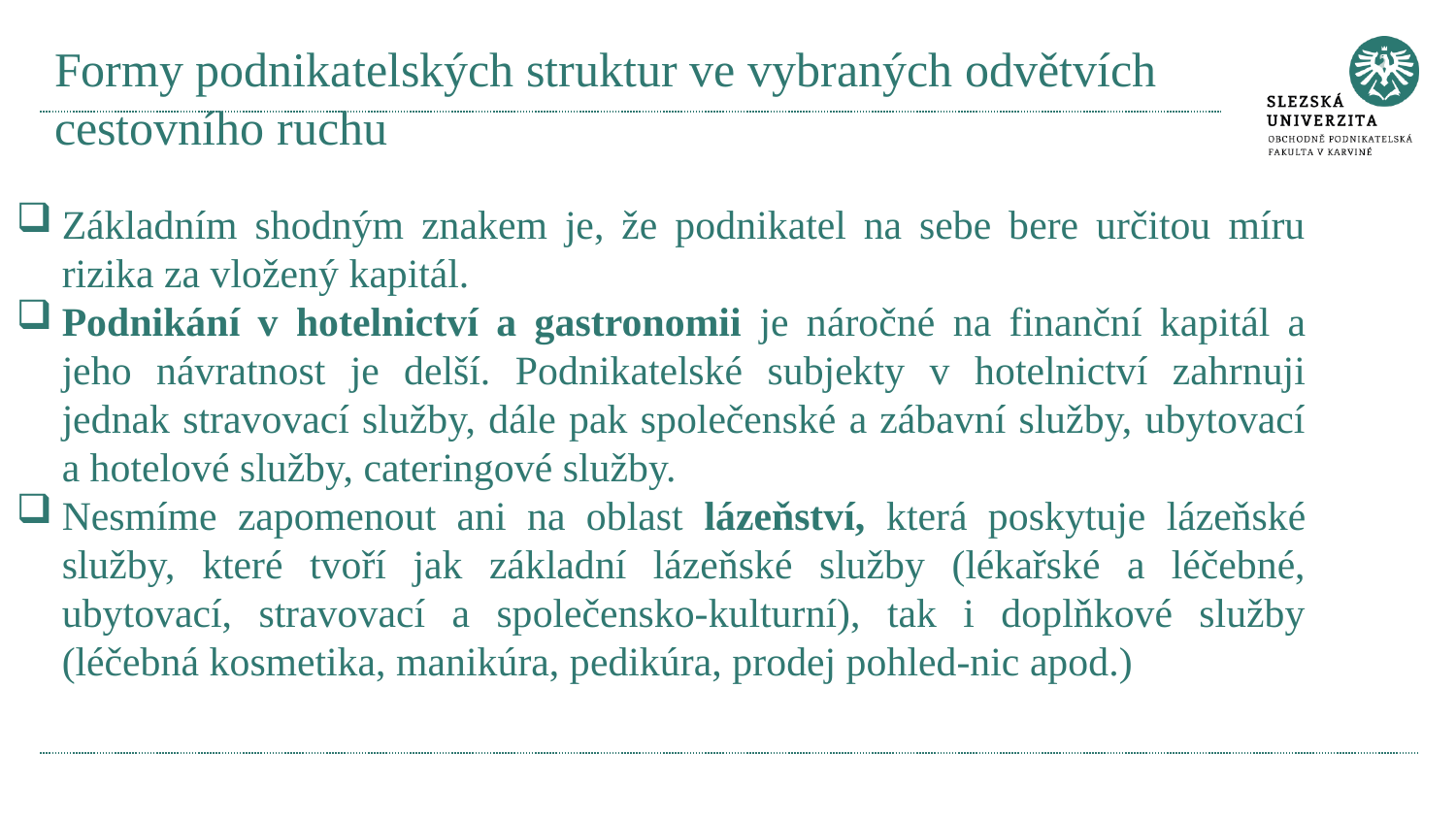

# Formy podnikatelských struktur ve vybraných odvětvích cestovního ruchu
Základním shodným znakem je, že podnikatel na sebe bere určitou míru rizika za vložený kapitál.
Podnikání v hotelnictví a gastronomii je náročné na finanční kapitál a jeho návratnost je delší. Podnikatelské subjekty v hotelnictví zahrnuji jednak stravovací služby, dále pak společenské a zábavní služby, ubytovací a hotelové služby, cateringové služby.
Nesmíme zapomenout ani na oblast lázeňství, která poskytuje lázeňské služby, které tvoří jak základní lázeňské služby (lékařské a léčebné, ubytovací, stravovací a společensko-kulturní), tak i doplňkové služby (léčebná kosmetika, manikúra, pedikúra, prodej pohled-nic apod.)